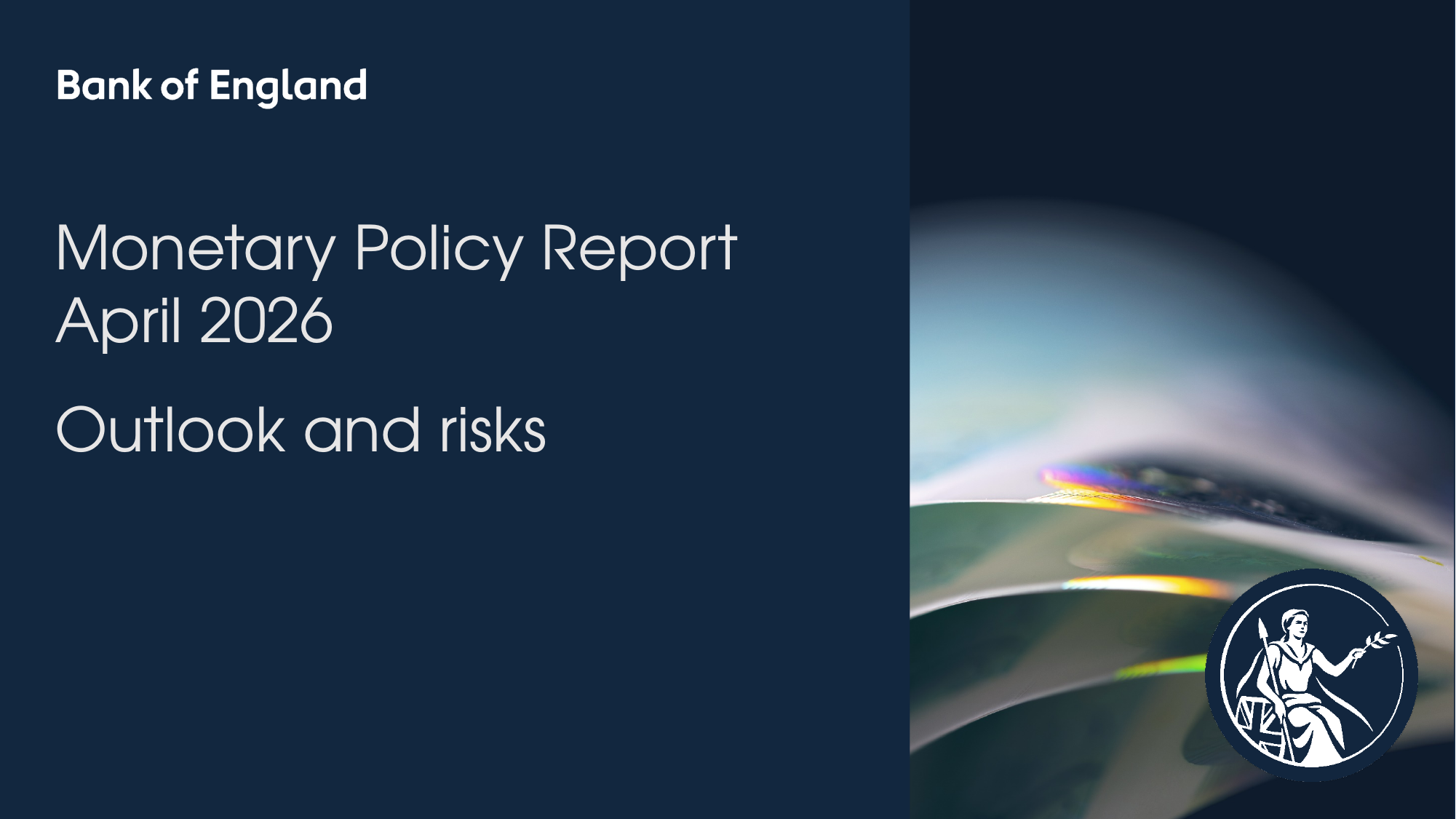

Monetary Policy Report
April 2026
Outlook and risks